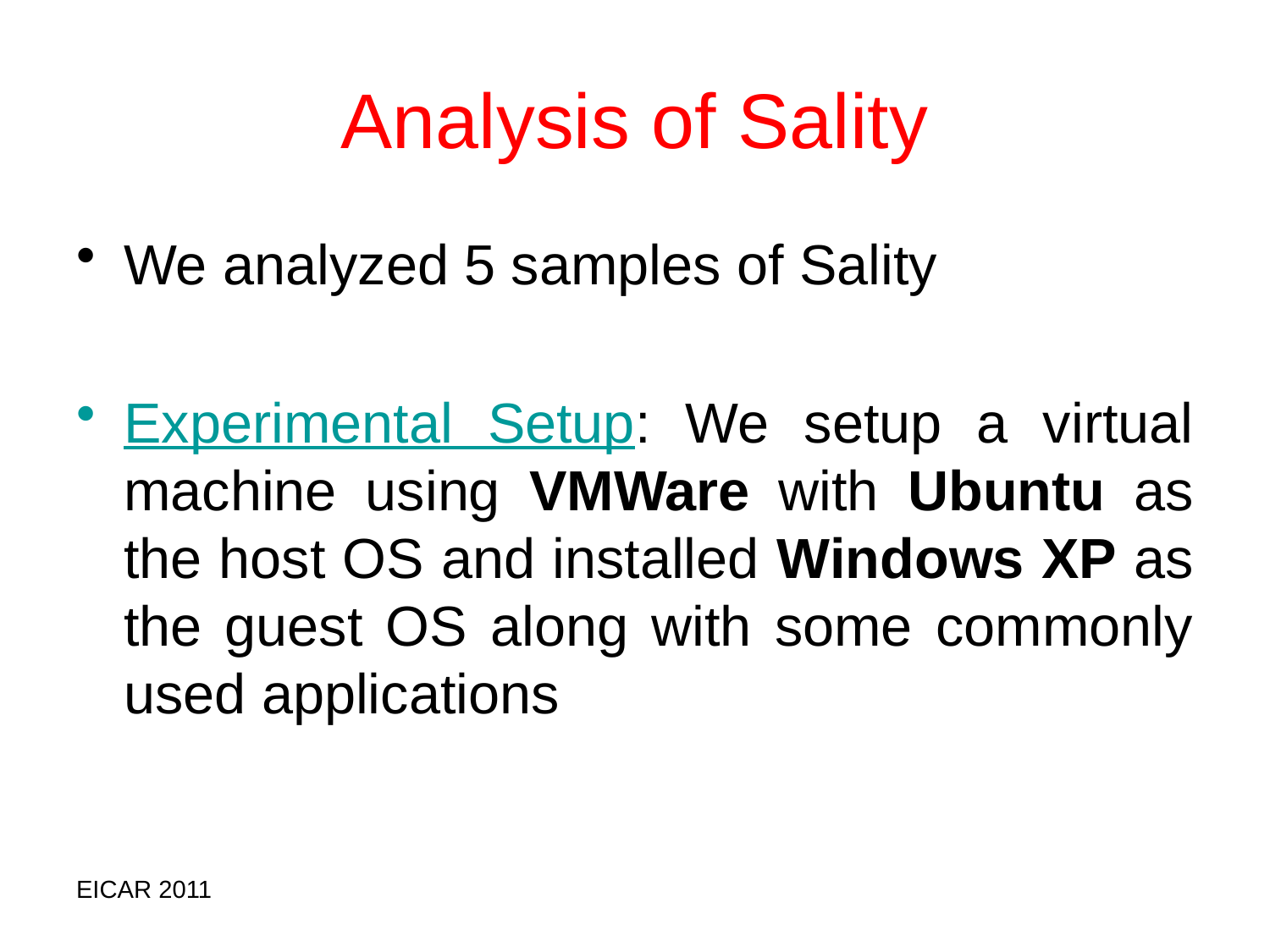

# Analysis of Sality
We analyzed 5 samples of Sality

Experimental Setup: We setup a virtual machine using VMWare with Ubuntu as the host OS and installed Windows XP as the guest OS along with some commonly used applications
EICAR 2011